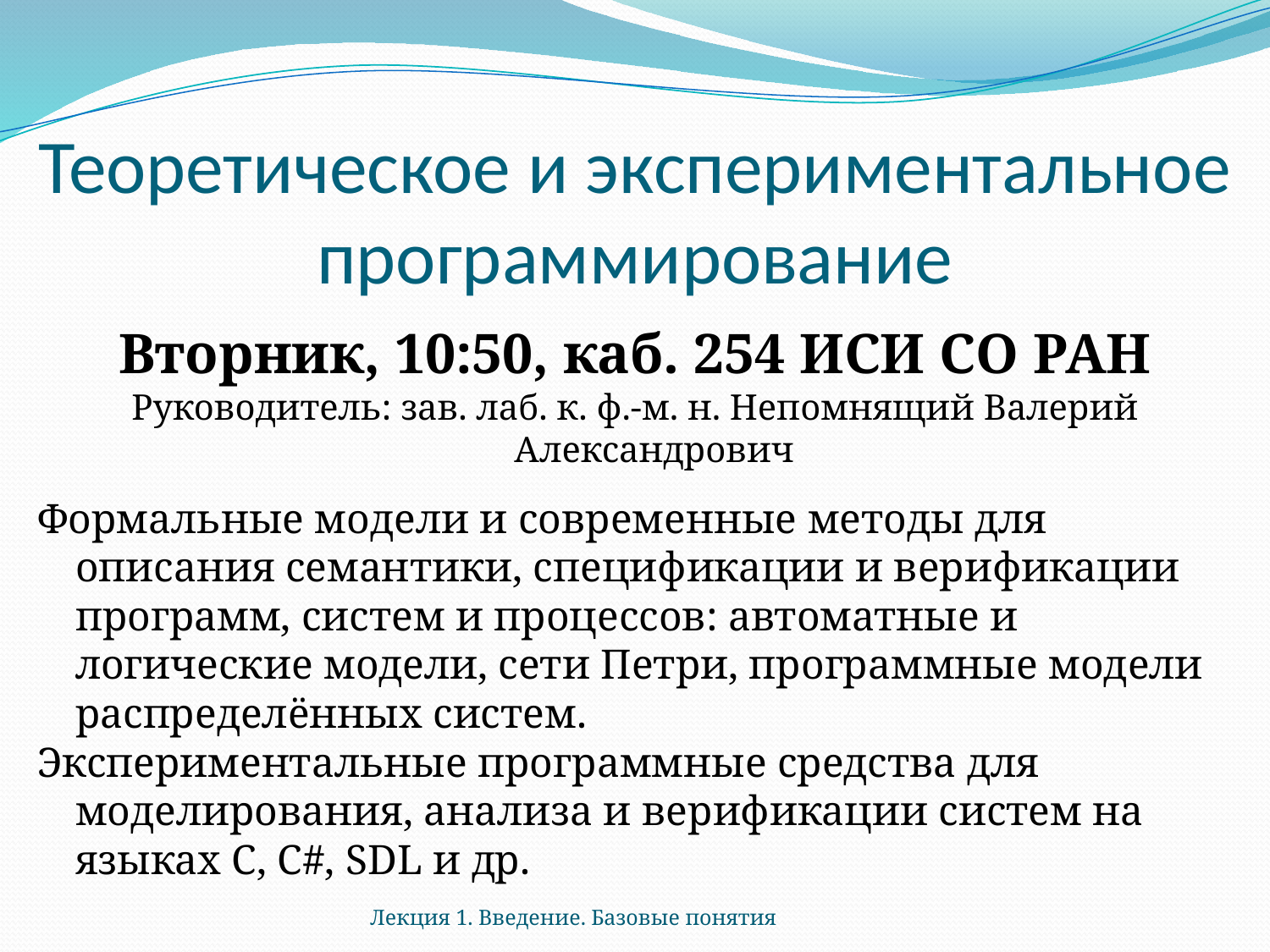

# Теоретическое и экспериментальное программирование
Вторник, 10:50, каб. 254 ИСИ СО РАН
Руководитель: зав. лаб. к. ф.-м. н. Непомнящий Валерий Александрович

Формальные модели и современные методы для описания семантики, спецификации и верификации программ, систем и процессов: автоматные и логические модели, сети Петри, программные модели распределённых систем.
Экспериментальные программные средства для моделирования, анализа и верификации систем на языках С, C#, SDL и др.
Лекция 1. Введение. Базовые понятия